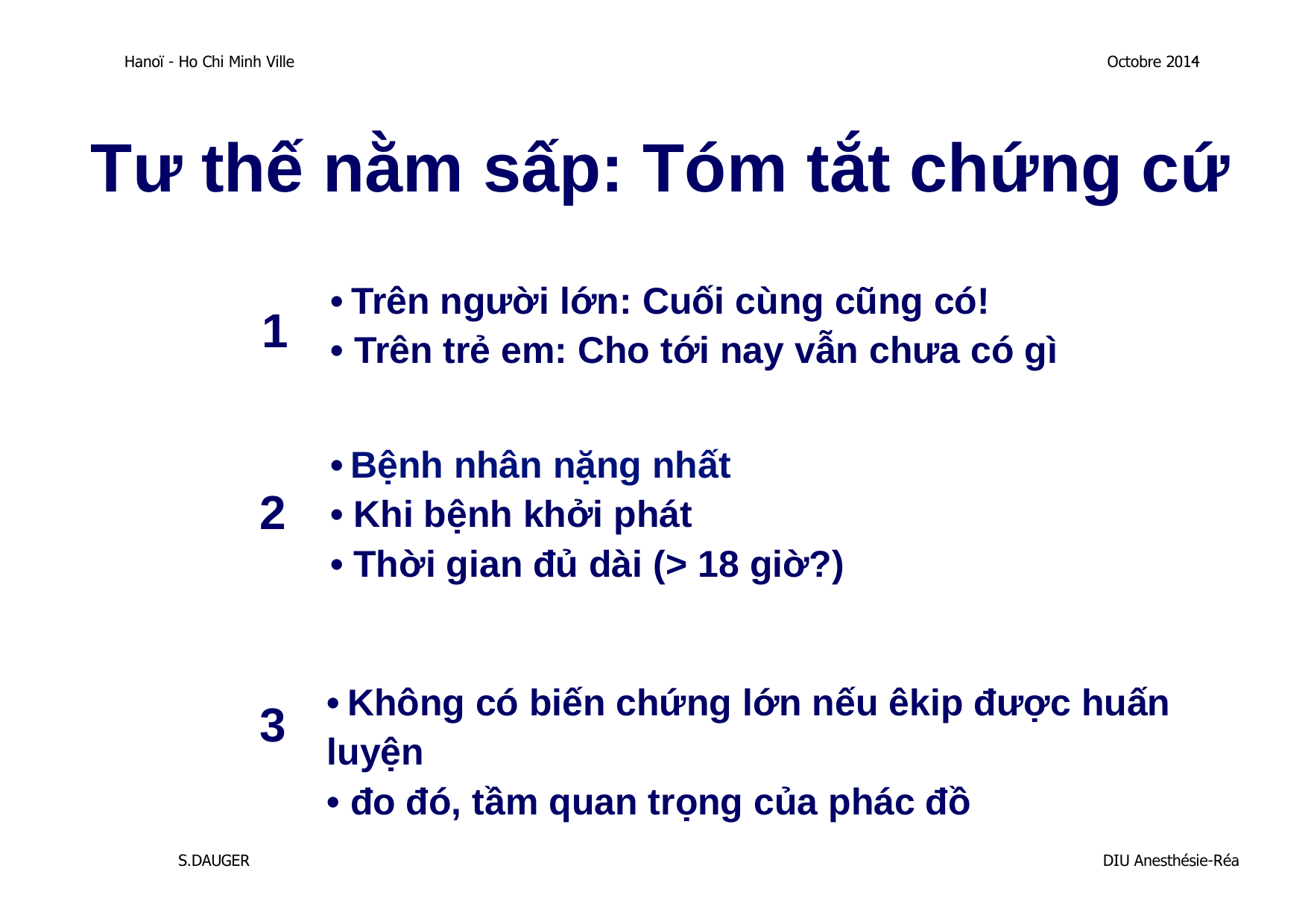

Hanoï - Ho Chi Minh Ville

Octobre 2014

Tư thế nằm sấp: Tóm tắt chứng cứ
• Trên người lớn: Cuối cùng cũng có!
• Trên trẻ em: Cho tới nay vẫn chưa có gì
1

• Bệnh nhân nặng nhất
• Khi bệnh khởi phát
• Thời gian đủ dài (> 18 giờ?)
2

• Không có biến chứng lớn nếu êkip được huấn luyện
• đo đó, tầm quan trọng của phác đồ
3

S.DAUGER

DIU Anesthésie-Réa